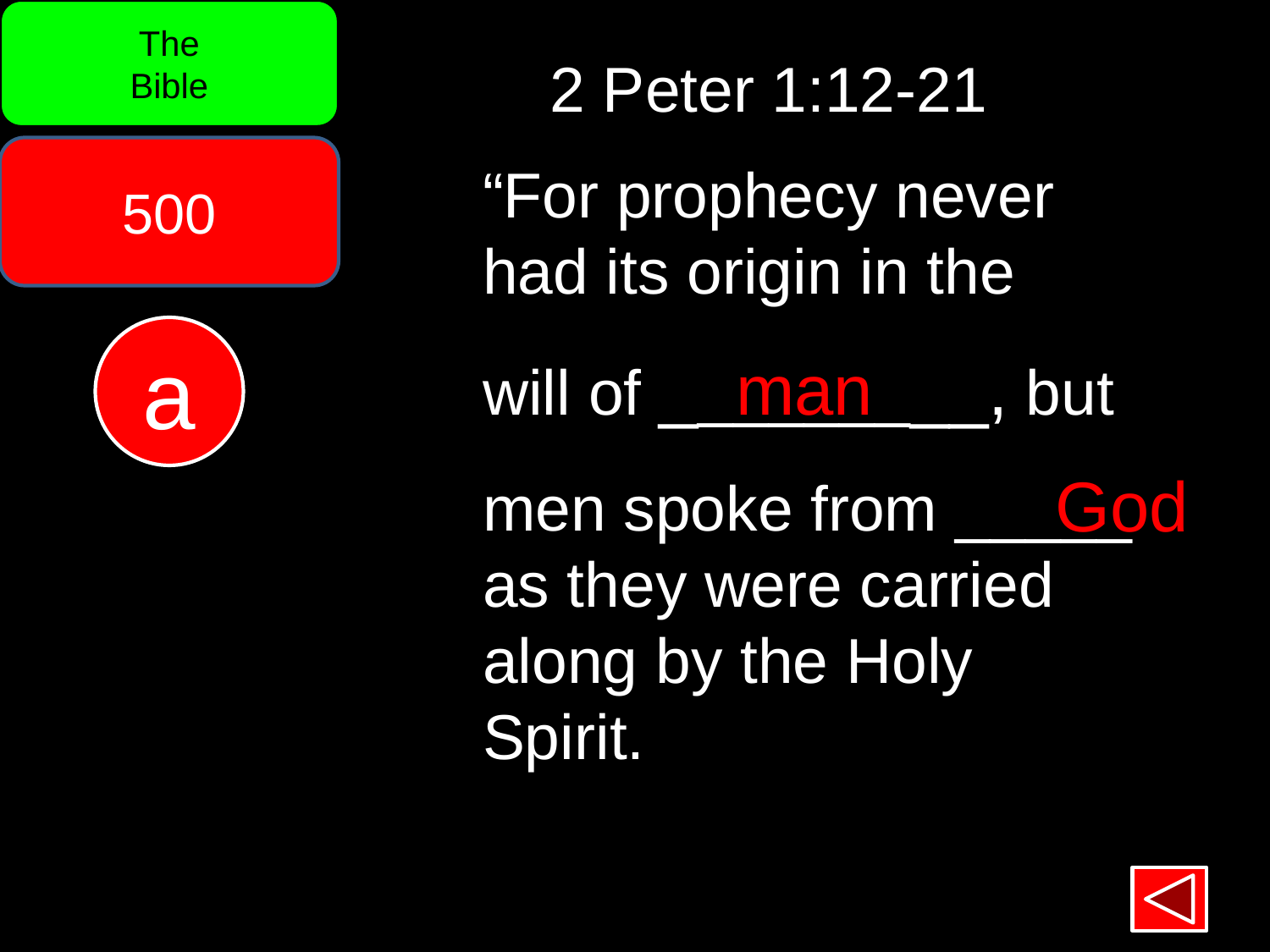

The
Bible
2 Peter 1:12-21
500
“For prophecy never
had its origin in the

will of _________, but

men spoke from _____
as they were carried
along by the Holy
Spirit.
a
man
God